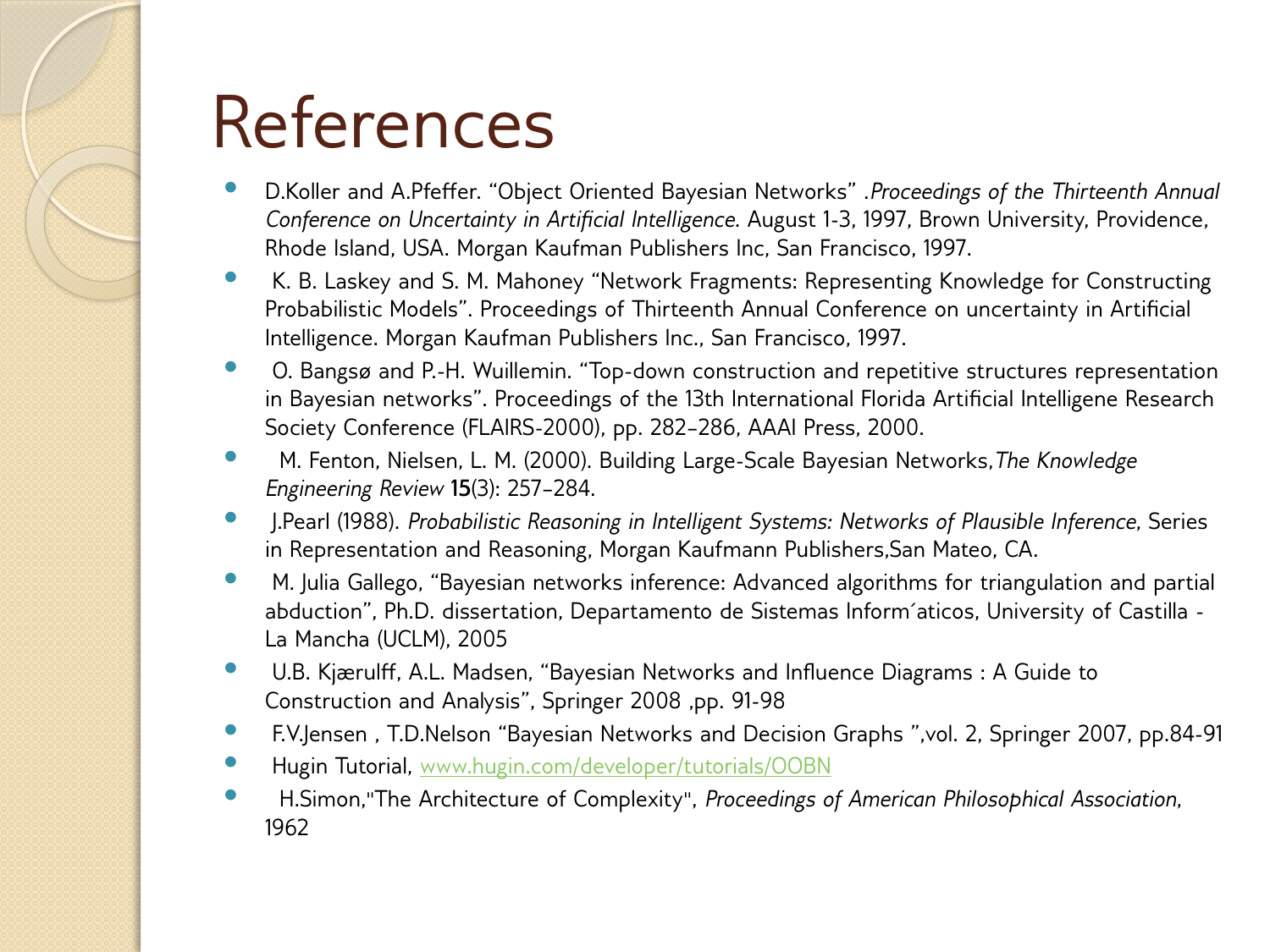

# References
D.Koller and A.Pfeffer. “Object Oriented Bayesian Networks” .Proceedings of the Thirteenth Annual Conference on Uncertainty in Artificial Intelligence. August 1-3, 1997, Brown University, Providence, Rhode Island, USA. Morgan Kaufman Publishers Inc, San Francisco, 1997.
 K. B. Laskey and S. M. Mahoney “Network Fragments: Representing Knowledge for Constructing Probabilistic Models”. Proceedings of Thirteenth Annual Conference on uncertainty in Artificial Intelligence. Morgan Kaufman Publishers Inc., San Francisco, 1997.
 O. Bangsø and P.-H. Wuillemin. “Top-down construction and repetitive structures representation in Bayesian networks”. Proceedings of the 13th International Florida Artificial Intelligene Research Society Conference (FLAIRS-2000), pp. 282–286, AAAI Press, 2000.
  M. Fenton, Nielsen, L. M. (2000). Building Large-Scale Bayesian Networks,The Knowledge Engineering Review 15(3): 257–284.
 J.Pearl (1988). Probabilistic Reasoning in Intelligent Systems: Networks of Plausible Inference, Series in Representation and Reasoning, Morgan Kaufmann Publishers,San Mateo, CA.
 M. Julia Gallego, “Bayesian networks inference: Advanced algorithms for triangulation and partial abduction”, Ph.D. dissertation, Departamento de Sistemas Inform´aticos, University of Castilla - La Mancha (UCLM), 2005
 U.B. Kjaerulff, A.L. Madsen, “Bayesian Networks and Influence Diagrams : A Guide to Construction and Analysis”, Springer 2008 ,pp. 91-98
 F.V.Jensen , T.D.Nelson “Bayesian Networks and Decision Graphs ”,vol. 2, Springer 2007, pp.84-91
 Hugin Tutorial, www.hugin.com/developer/tutorials/OOBN
  H.Simon,"The Architecture of Complexity", Proceedings of American Philosophical Association, 1962